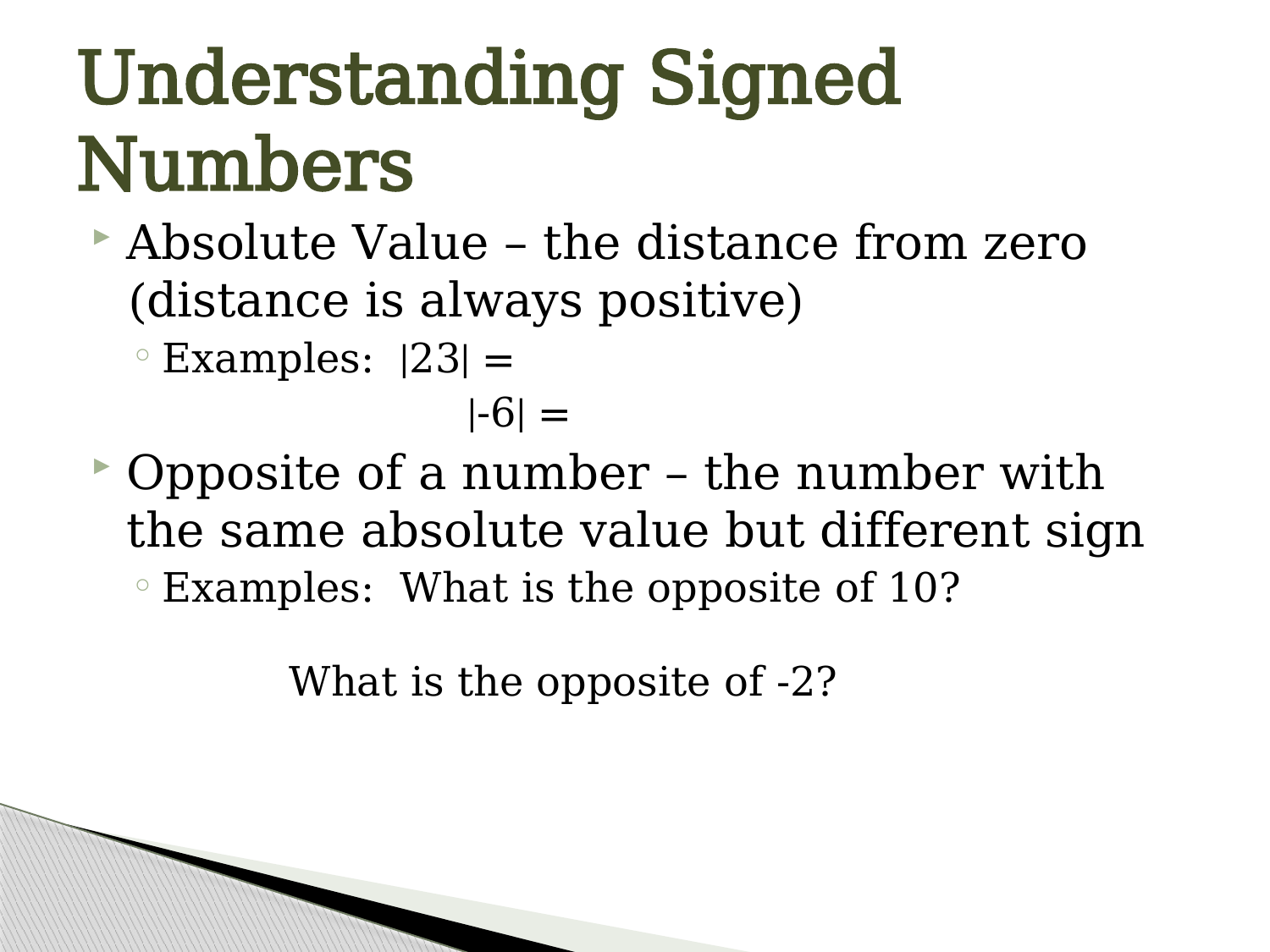

# Understanding Signed Numbers
Absolute Value – the distance from zero (distance is always positive)
Examples:  |23| =
			    |-6| =
Opposite of a number – the number with the same absolute value but different sign
Examples:  What is the opposite of 10?

		What is the opposite of -2?